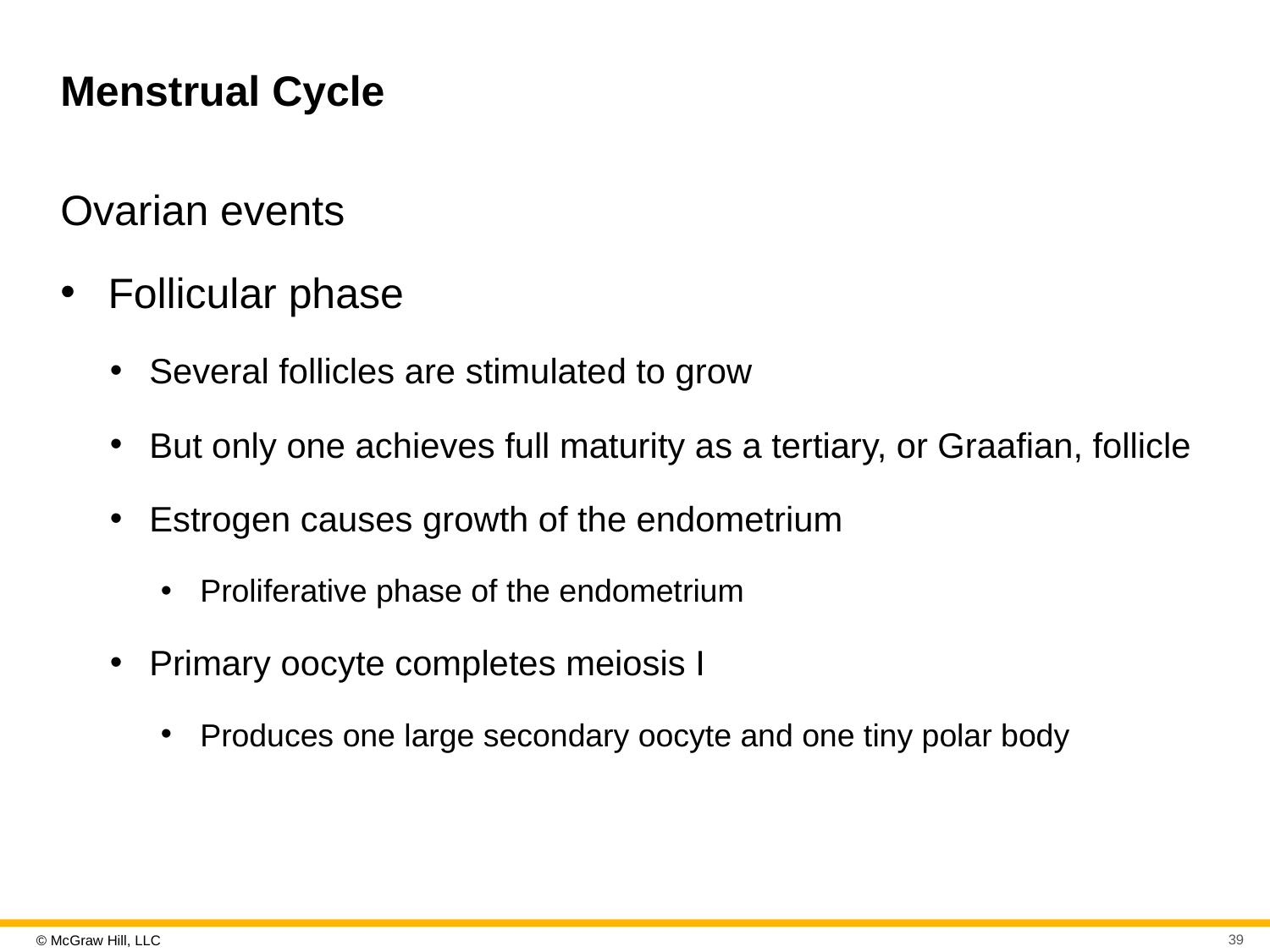

# Menstrual Cycle
Ovarian events
Follicular phase
Several follicles are stimulated to grow
But only one achieves full maturity as a tertiary, or Graafian, follicle
Estrogen causes growth of the endometrium
Proliferative phase of the endometrium
Primary oocyte completes meiosis I
Produces one large secondary oocyte and one tiny polar body
39